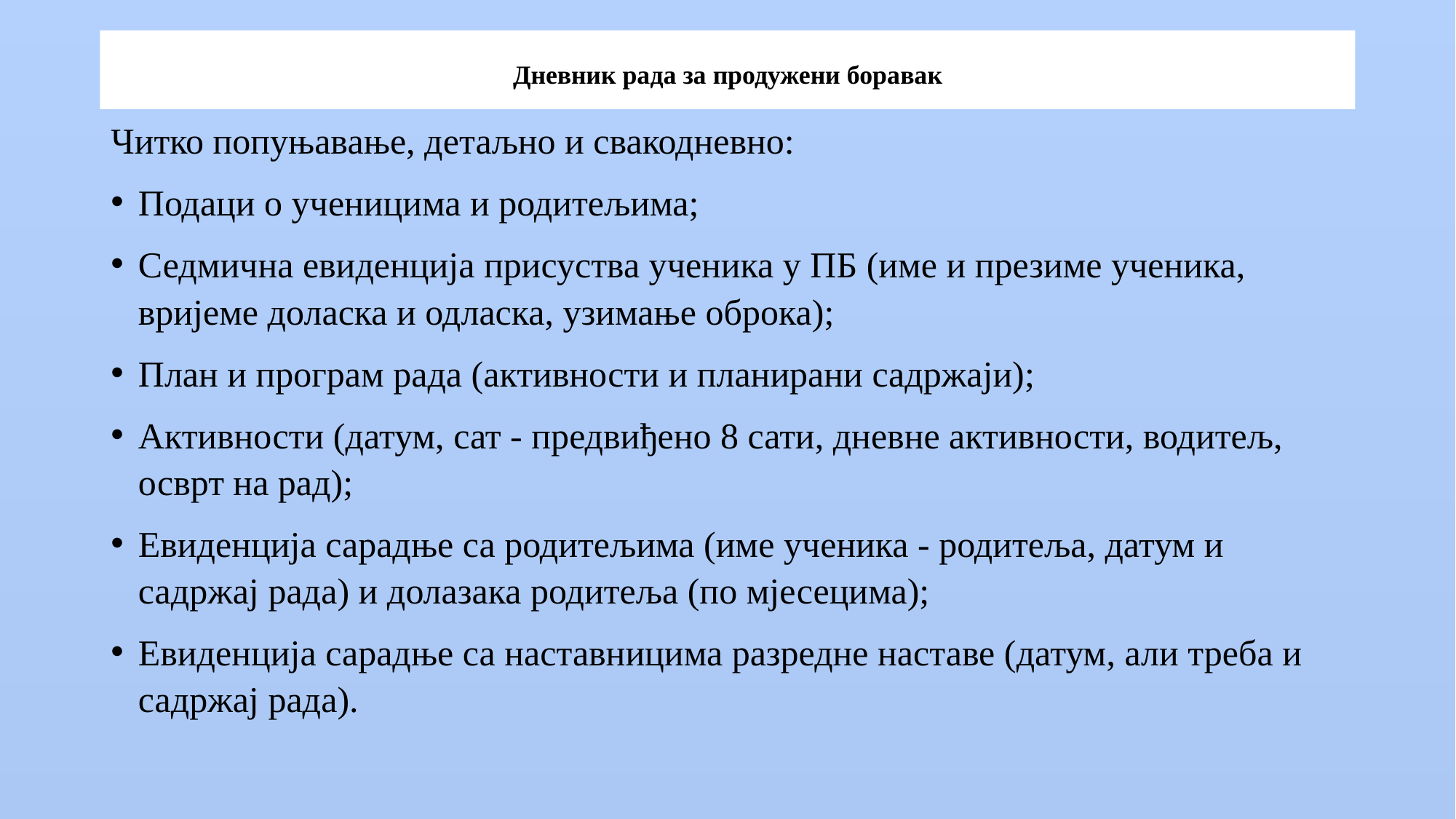

# Дневник рада за продужени боравак
Читко попуњавање, детаљно и свакодневно:
Подаци о ученицима и родитељима;
Седмична евиденција присуства ученика у ПБ (име и презиме ученика, вријеме доласка и одласка, узимање оброка);
План и програм рада (активности и планирани садржаји);
Активности (датум, сат - предвиђено 8 сати, дневне активности, водитељ, осврт на рад);
Евиденција сарадње са родитељима (име ученика - родитеља, датум и садржај рада) и долазака родитеља (по мјесецима);
Евиденција сарадње са наставницима разредне наставе (датум, али треба и садржај рада).